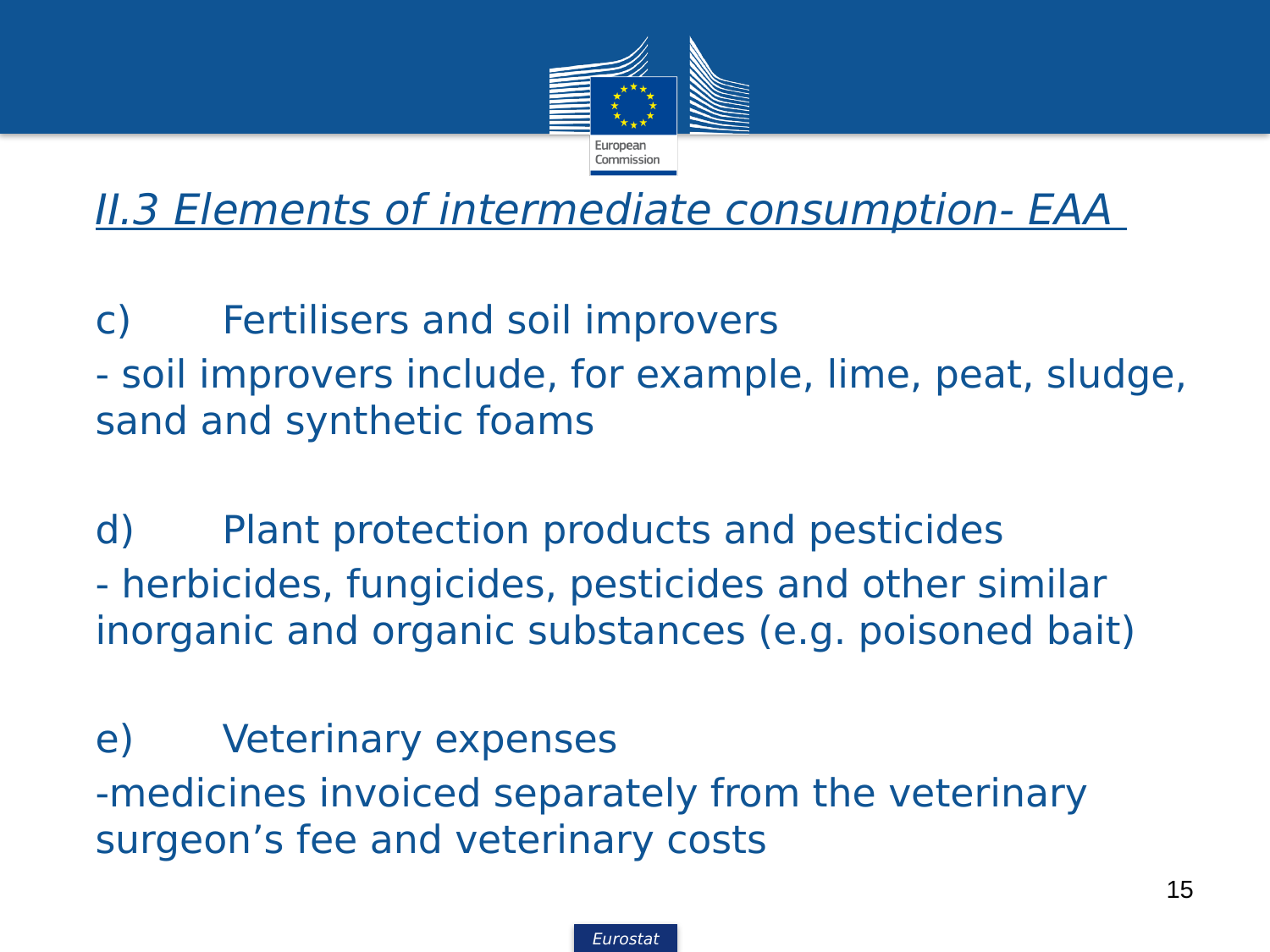

II.3 Elements of intermediate consumption- EAA

c)	Fertilisers and soil improvers
- soil improvers include, for example, lime, peat, sludge, sand and synthetic foams

d)	Plant protection products and pesticides
- herbicides, fungicides, pesticides and other similar inorganic and organic substances (e.g. poisoned bait)

e)	Veterinary expenses
-medicines invoiced separately from the veterinary surgeon’s fee and veterinary costs

15